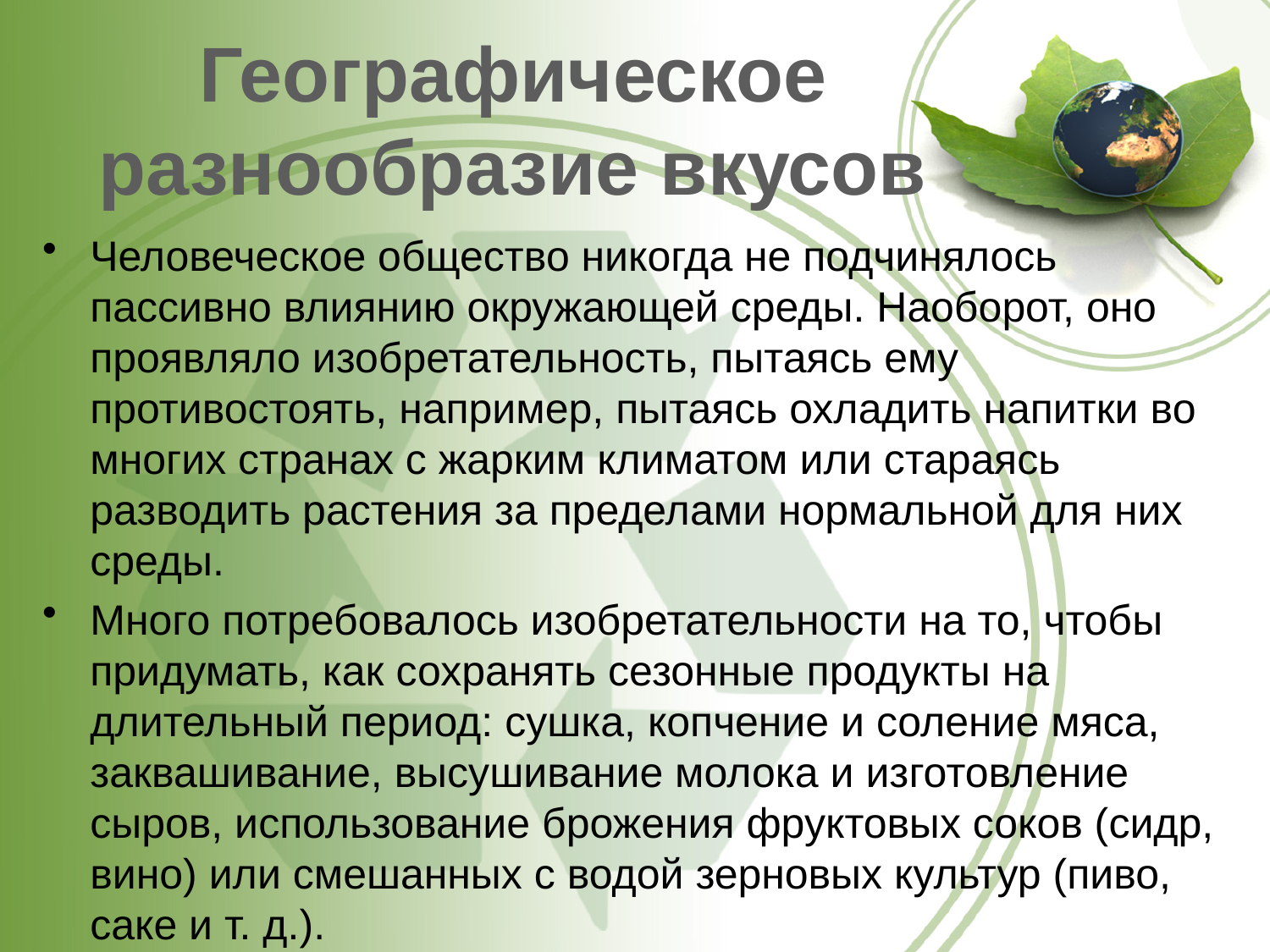

# Географическое разнообразие вкусов
Человеческое общество никогда не подчинялось пассивно влиянию окружающей среды. Наоборот, оно проявляло изобретательность, пытаясь ему противостоять, например, пытаясь охладить напитки во многих странах с жарким климатом или стараясь разводить растения за пределами нормальной для них среды.
Много потребовалось изобретательности на то, чтобы придумать, как сохранять сезонные продукты на длительный период: сушка, копчение и соление мяса, заквашивание, высушивание молока и изготовление сыров, использование брожения фруктовых соков (сидр, вино) или смешанных с водой зерновых культур (пиво, саке и т. д.).